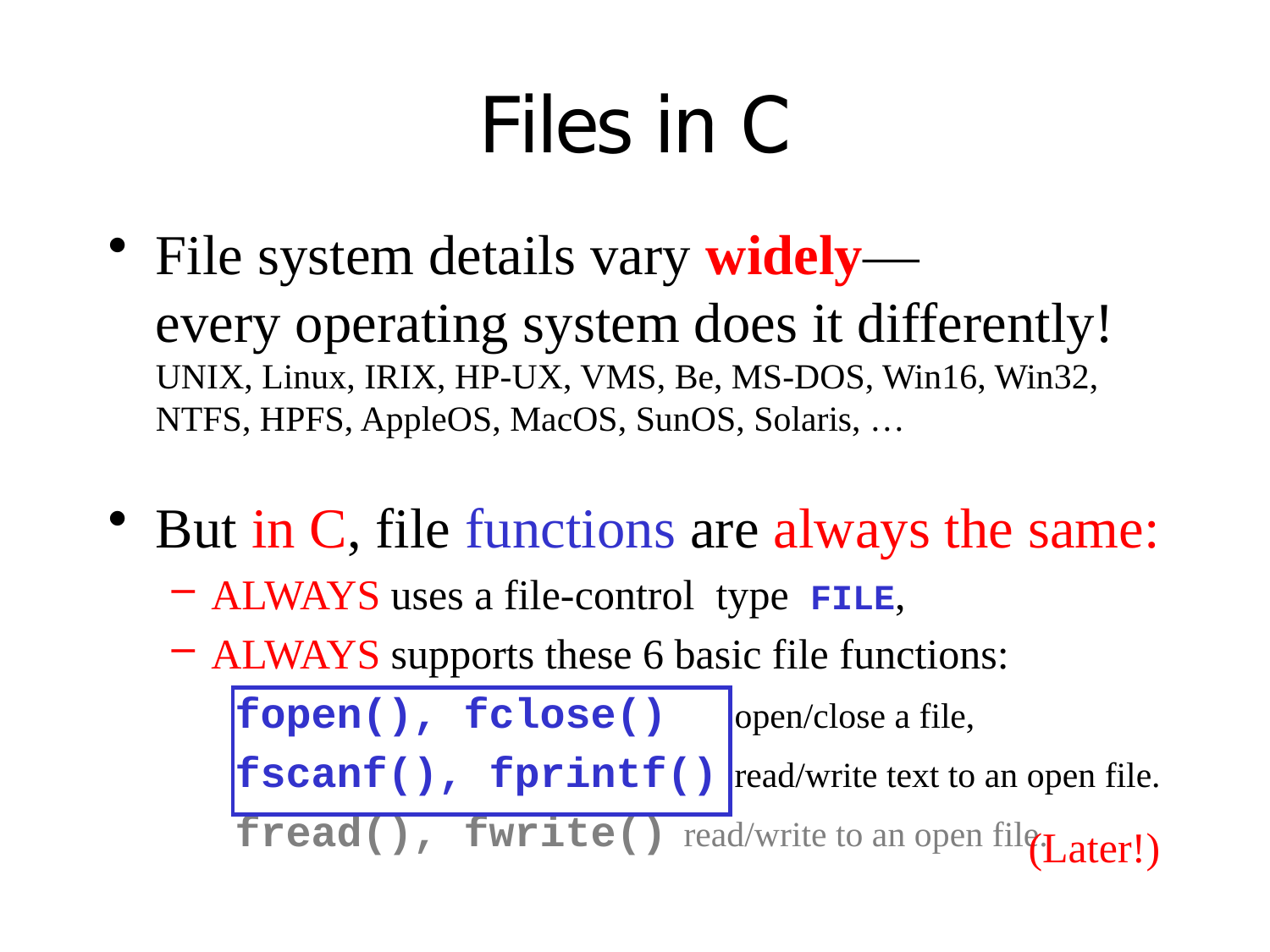

# Files in C
File system details vary widely—
every operating system does it differently!
UNIX, Linux, IRIX, HP-UX, VMS, Be, MS-DOS, Win16, Win32, NTFS, HPFS, AppleOS, MacOS, SunOS, Solaris, …
But in C, file functions are always the same:
ALWAYS uses a file-control  type  FILE,
ALWAYS supports these 6 basic file functions:
fopen(), fclose()    open/close a file,
fscanf(), fprintf() read/write text to an open file.
fread(), fwrite() read/write to an open file.

(Later!)